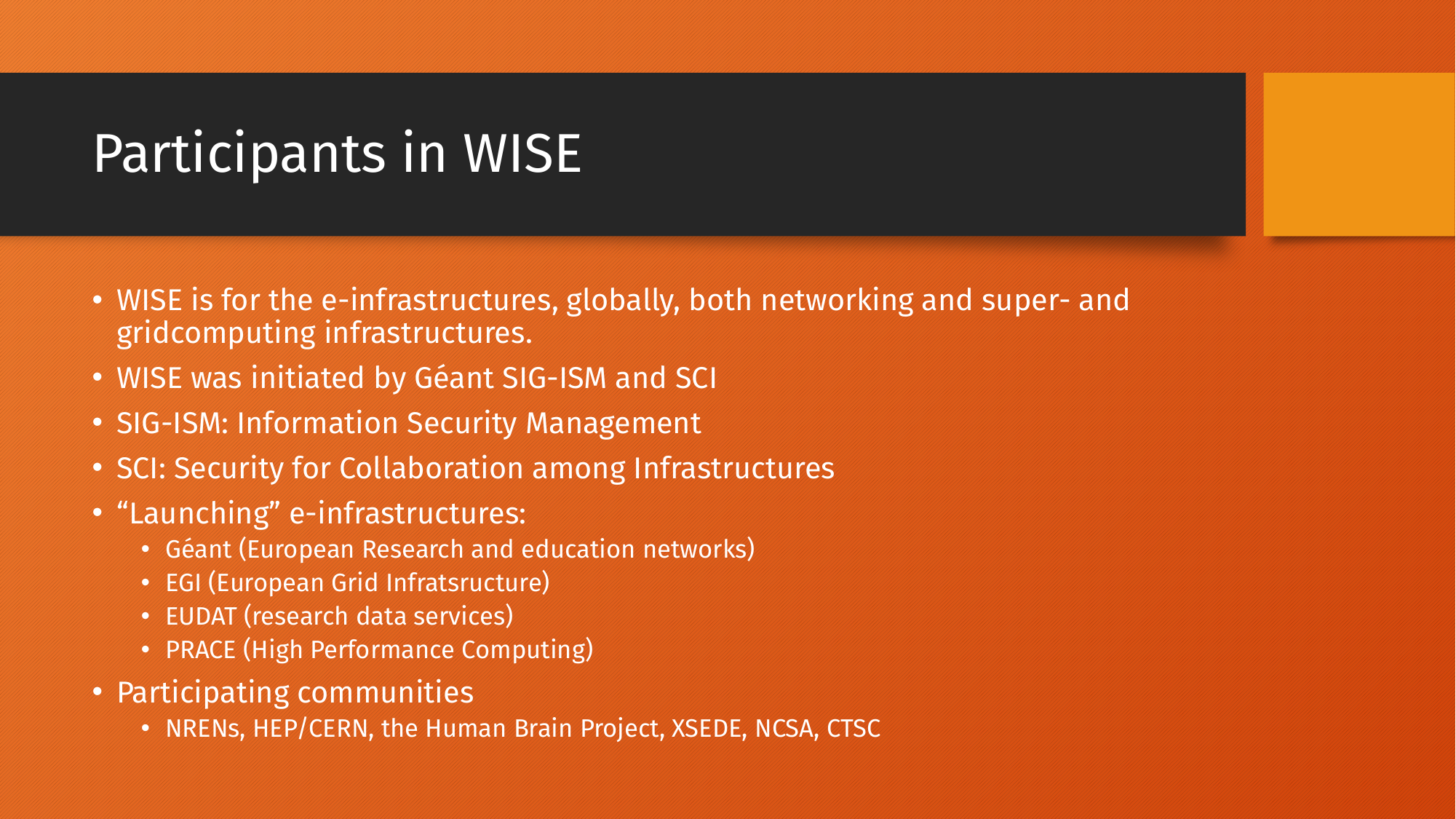

# Participants in WISE
WISE is for the e-infrastructures, globally, both networking and super- and gridcomputing infrastructures.
WISE was initiated by Géant SIG-ISM and SCI
SIG-ISM: Information Security Management
SCI: Security for Collaboration among Infrastructures
“Launching” e-infrastructures:
Géant (European Research and education networks)
EGI (European Grid Infratsructure)
EUDAT (research data services)
PRACE (High Performance Computing)
Participating communities
NRENs, HEP/CERN, the Human Brain Project, XSEDE, NCSA, CTSC